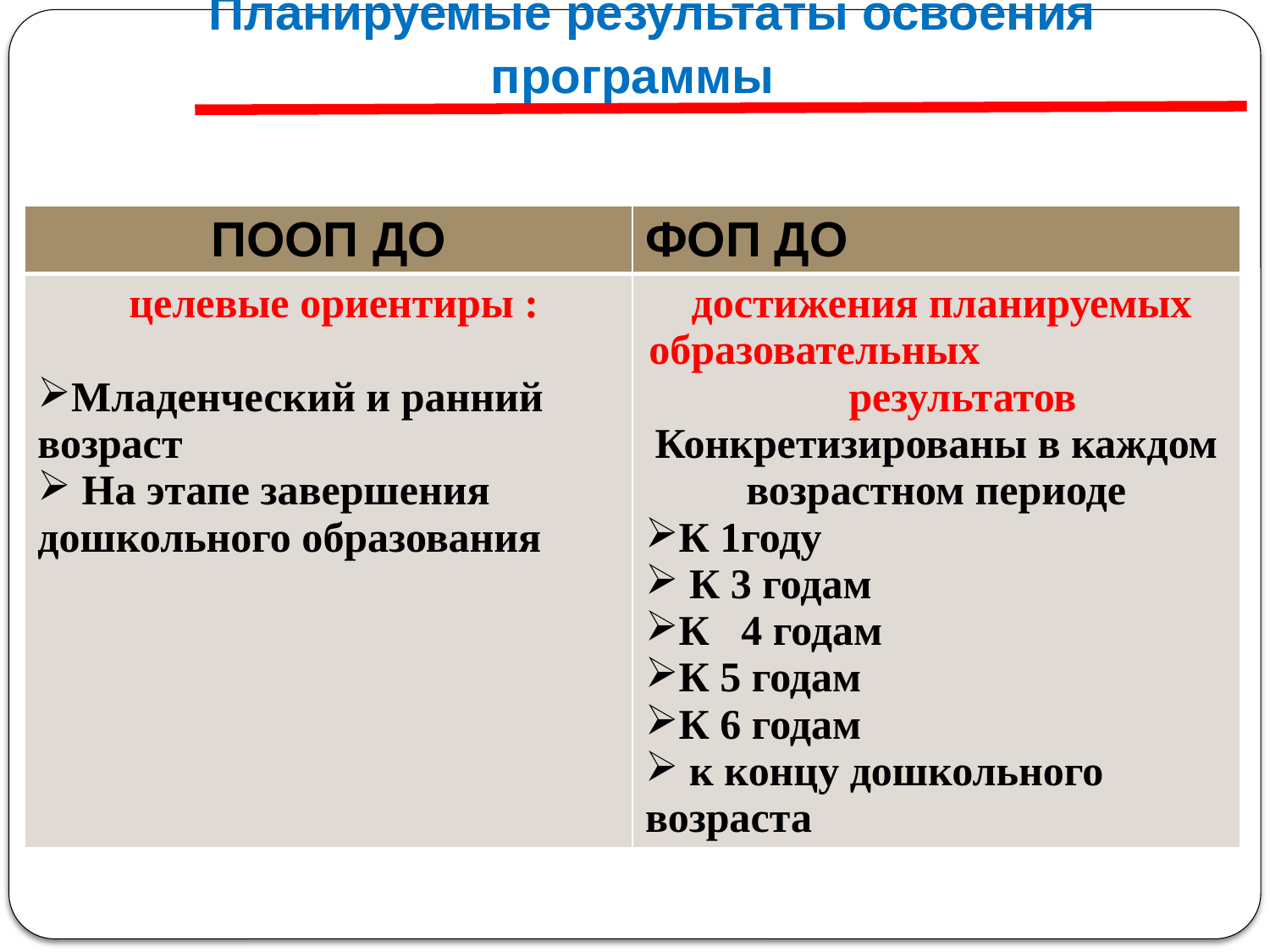

# Планируемые результаты освоения программы

| ПООП ДО | ФОП ДО |
| --- | --- |
| целевые ориентиры : Младенческий и ранний возраст На этапе завершения дошкольного образования | достижения планируемых образовательных результатов Конкретизированы в каждом возрастном периоде К 1году К 3 годам К 4 годам К 5 годам К 6 годам к концу дошкольного возраста |